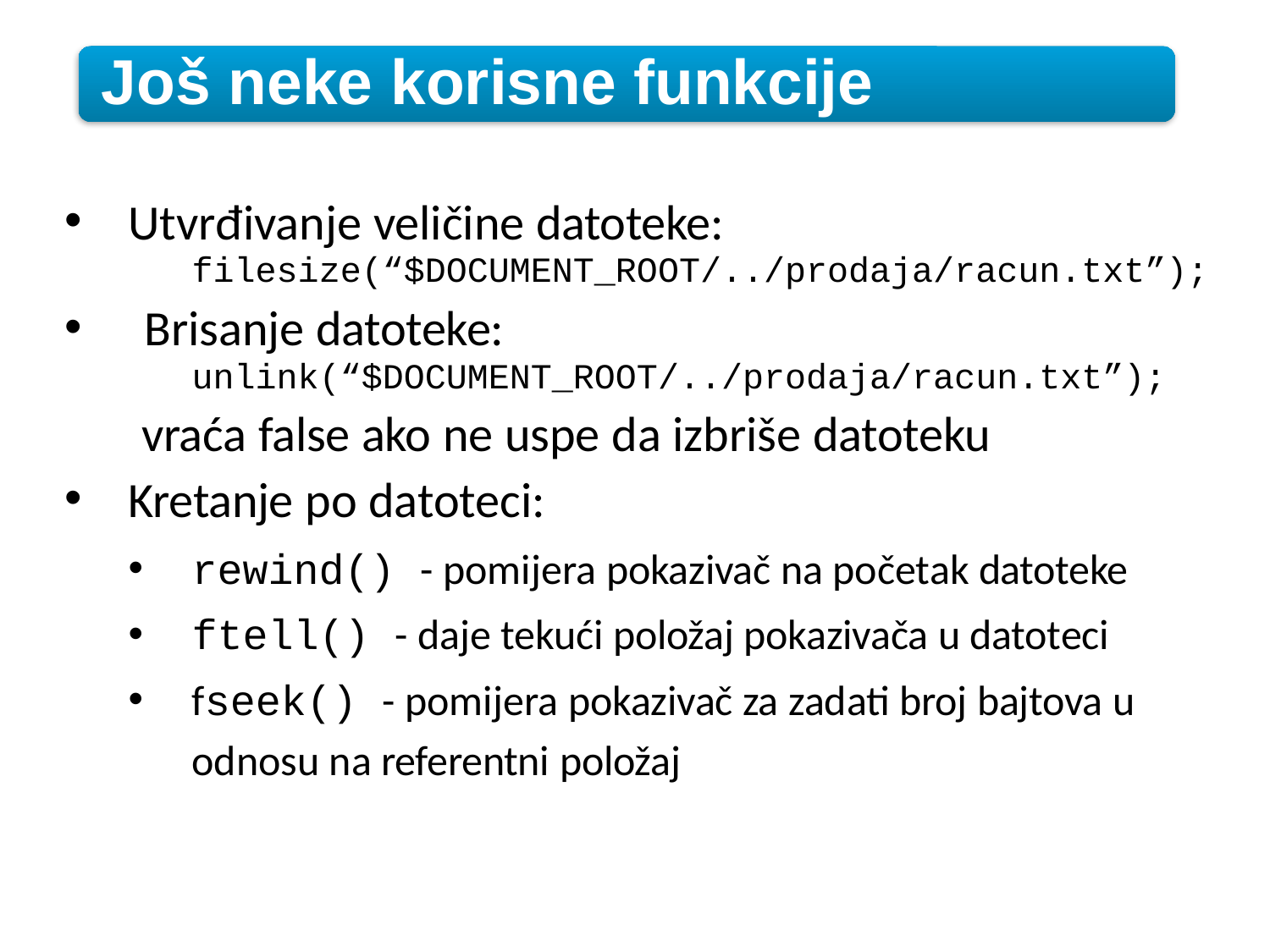

Još neke korisne funkcije
Utvrđivanje veličine datoteke:
	filesize(“$DOCUMENT_ROOT/../prodaja/racun.txt”);
Brisanje datoteke:
	unlink(“$DOCUMENT_ROOT/../prodaja/racun.txt”);
       vraća false ako ne uspe da izbriše datoteku
Kretanje po datoteci:
rewind() - pomijera pokazivač na početak datoteke
ftell() - daje tekući položaj pokazivača u datoteci
fseek() - pomijera pokazivač za zadati broj bajtova u odnosu na referentni položaj
9